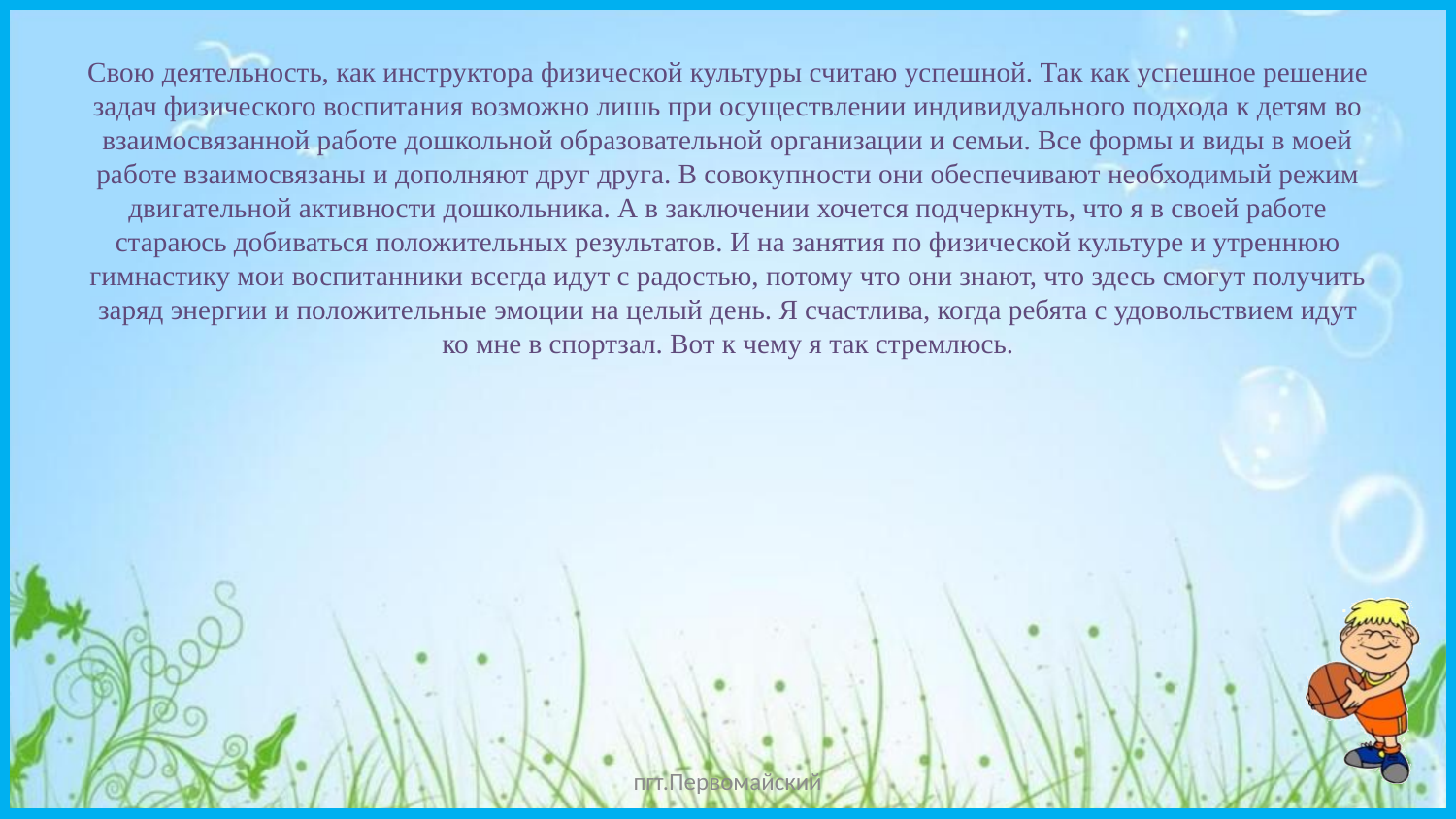

# Свою деятельность, как инструктора физической культуры считаю успешной. Так как успешное решение задач физического воспитания возможно лишь при осуществлении индивидуального подхода к детям во взаимосвязанной работе дошкольной образовательной организации и семьи. Все формы и виды в моей работе взаимосвязаны и дополняют друг друга. В совокупности они обеспечивают необходимый режим двигательной активности дошкольника. А в заключении хочется подчеркнуть, что я в своей работе стараюсь добиваться положительных результатов. И на занятия по физической культуре и утреннюю гимнастику мои воспитанники всегда идут с радостью, потому что они знают, что здесь смогут получить заряд энергии и положительные эмоции на целый день. Я счастлива, когда ребята с удовольствием идут ко мне в спортзал. Вот к чему я так стремлюсь.
пгт.Первомайский